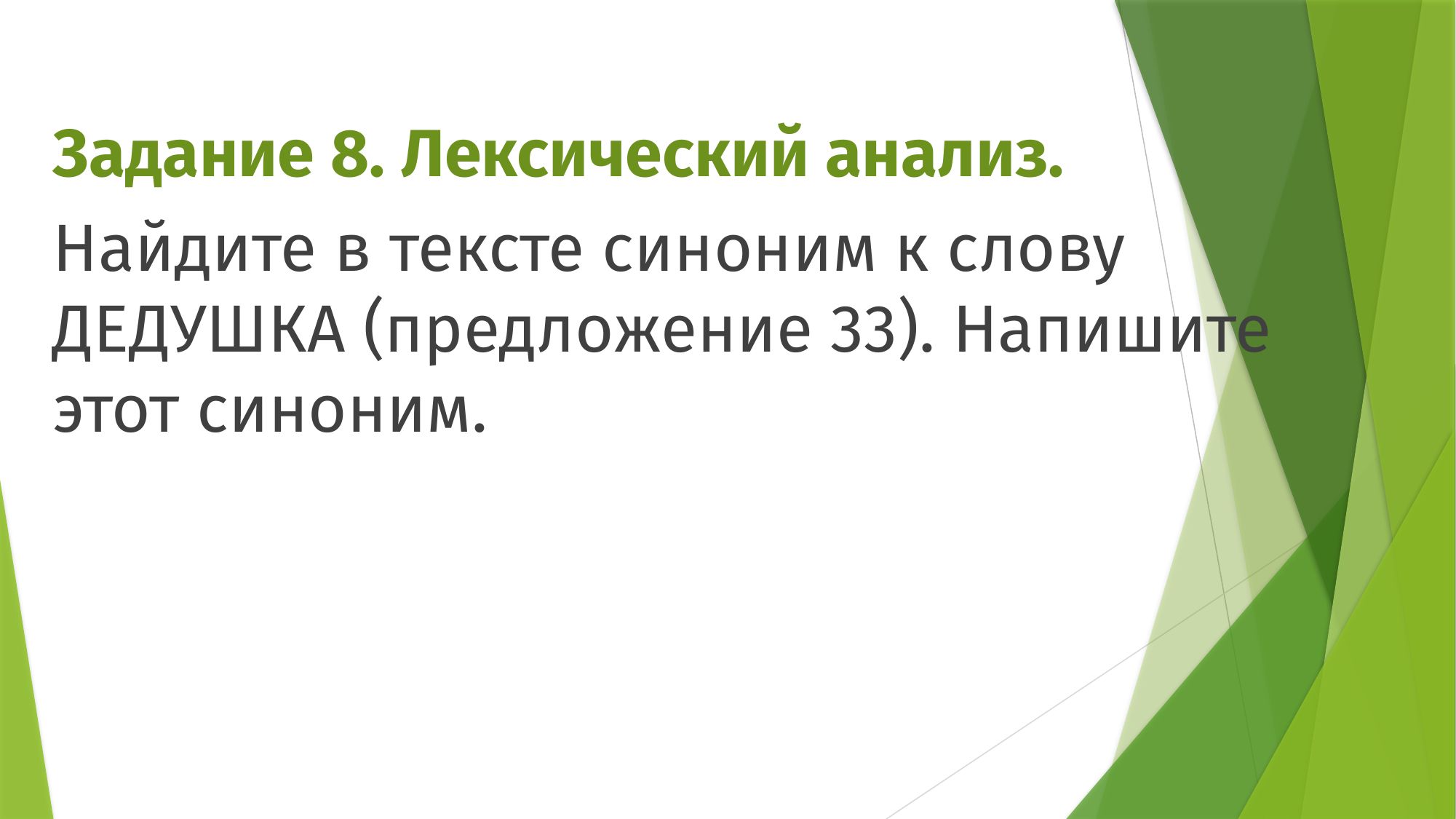

Задание 8. Лексический анализ.
Найдите в тексте синоним к слову ДЕДУШКА (предложение 33). Напишите этот синоним.